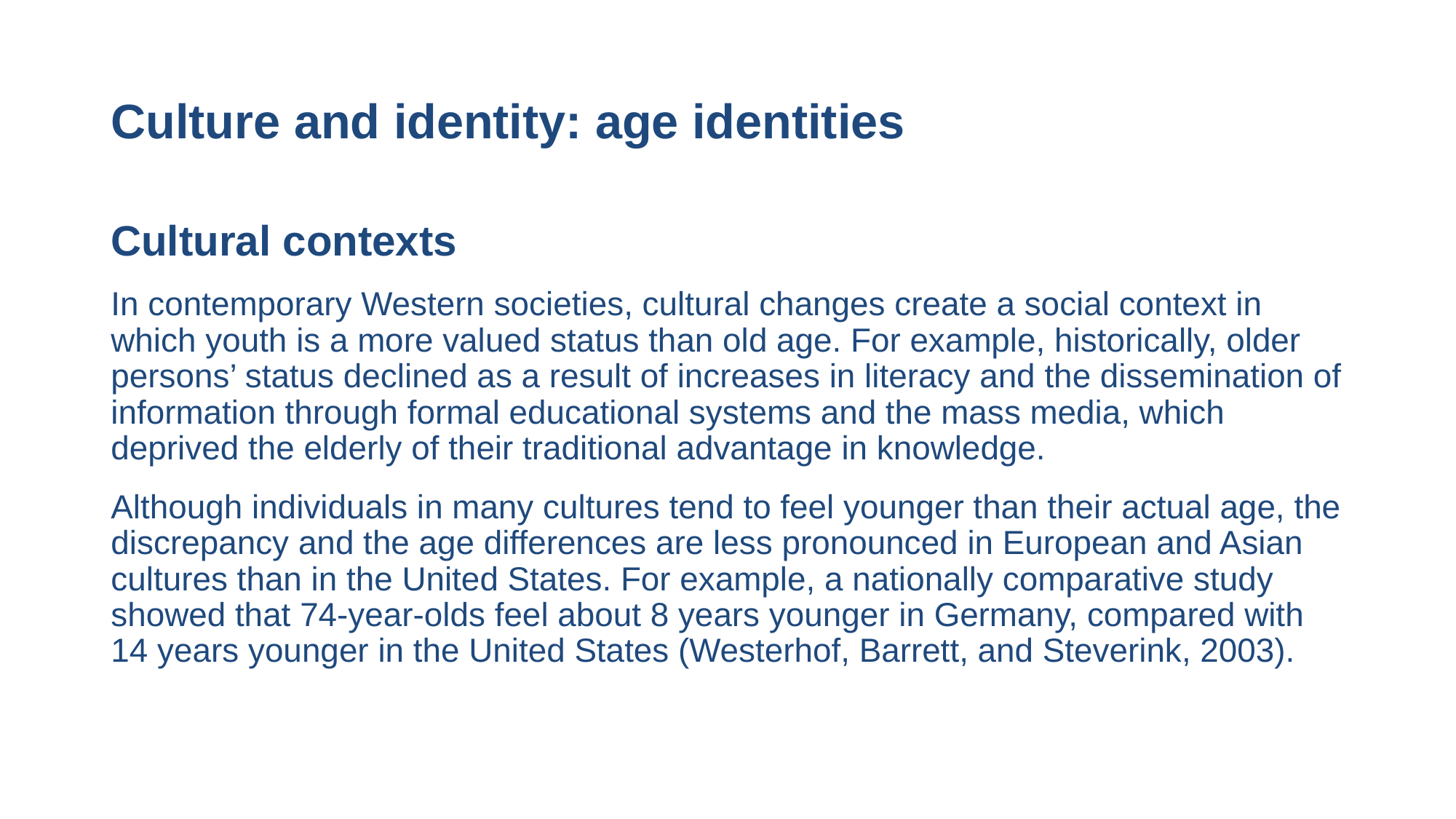

# Culture and identity: age identities
Cultural contexts
In contemporary Western societies, cultural changes create a social context in which youth is a more valued status than old age. For example, historically, older persons’ status declined as a result of increases in literacy and the dissemination of information through formal educational systems and the mass media, which deprived the elderly of their traditional advantage in knowledge.
Although individuals in many cultures tend to feel younger than their actual age, the discrepancy and the age differences are less pronounced in European and Asian cultures than in the United States. For example, a nationally comparative study showed that 74-year-olds feel about 8 years younger in Germany, compared with 14 years younger in the United States (Westerhof, Barrett, and Steverink, 2003).